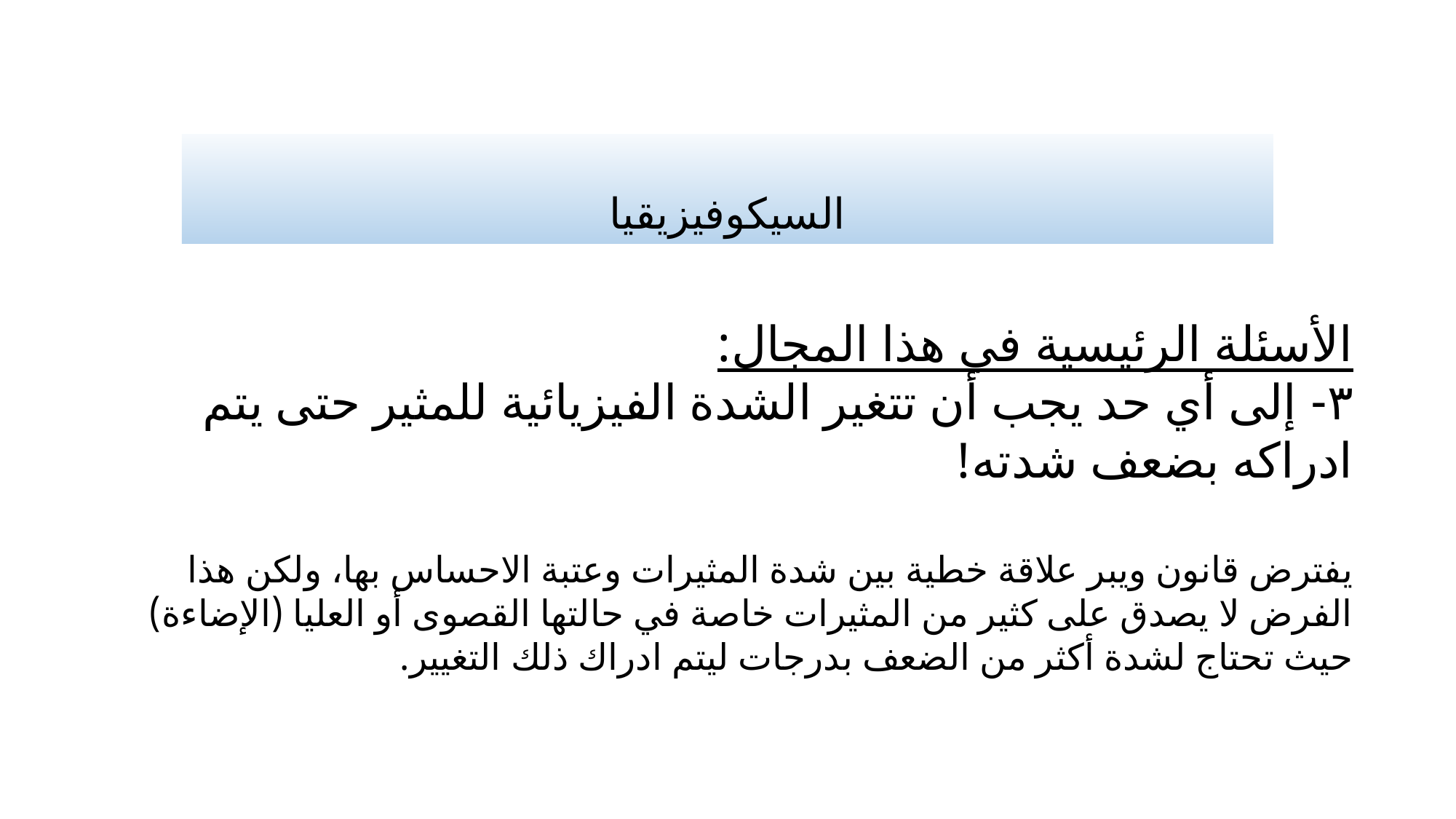

# السيكوفيزيقيا
الأسئلة الرئيسية في هذا المجال:
٣- إلى أي حد يجب أن تتغير الشدة الفيزيائية للمثير حتى يتم ادراكه بضعف شدته!

يفترض قانون ويبر علاقة خطية بين شدة المثيرات وعتبة الاحساس بها، ولكن هذا الفرض لا يصدق على كثير من المثيرات خاصة في حالتها القصوى أو العليا (الإضاءة) حيث تحتاج لشدة أكثر من الضعف بدرجات ليتم ادراك ذلك التغيير.